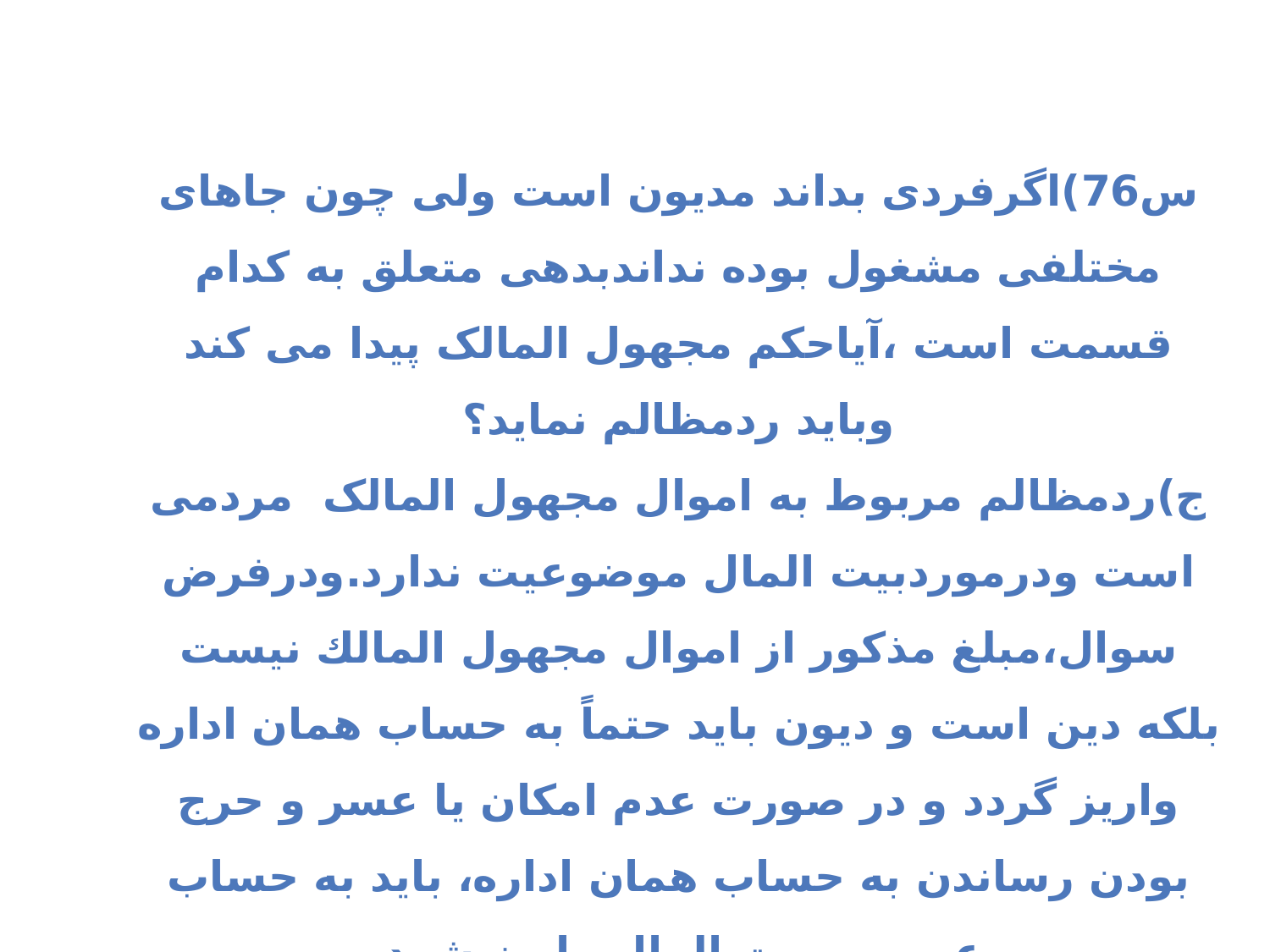

س76)اگرفردی بداند مدیون است ولی چون جاهای مختلفی مشغول بوده نداندبدهی متعلق به کدام قسمت است ،آیاحکم مجهول المالک پیدا می کند وباید ردمظالم نماید؟
ج)ردمظالم مربوط به اموال مجهول المالک  مردمی است ودرموردبیت المال موضوعیت ندارد.ودرفرض سوال،مبلغ مذكور از اموال مجهول المالك نيست بلكه دين است و ديون بايد حتماً به حساب همان اداره واريز گردد و در صورت عدم امكان يا عسر و حرج بودن رساندن به حساب همان اداره، بايد به حساب عمومي بيت المال واريز شود.